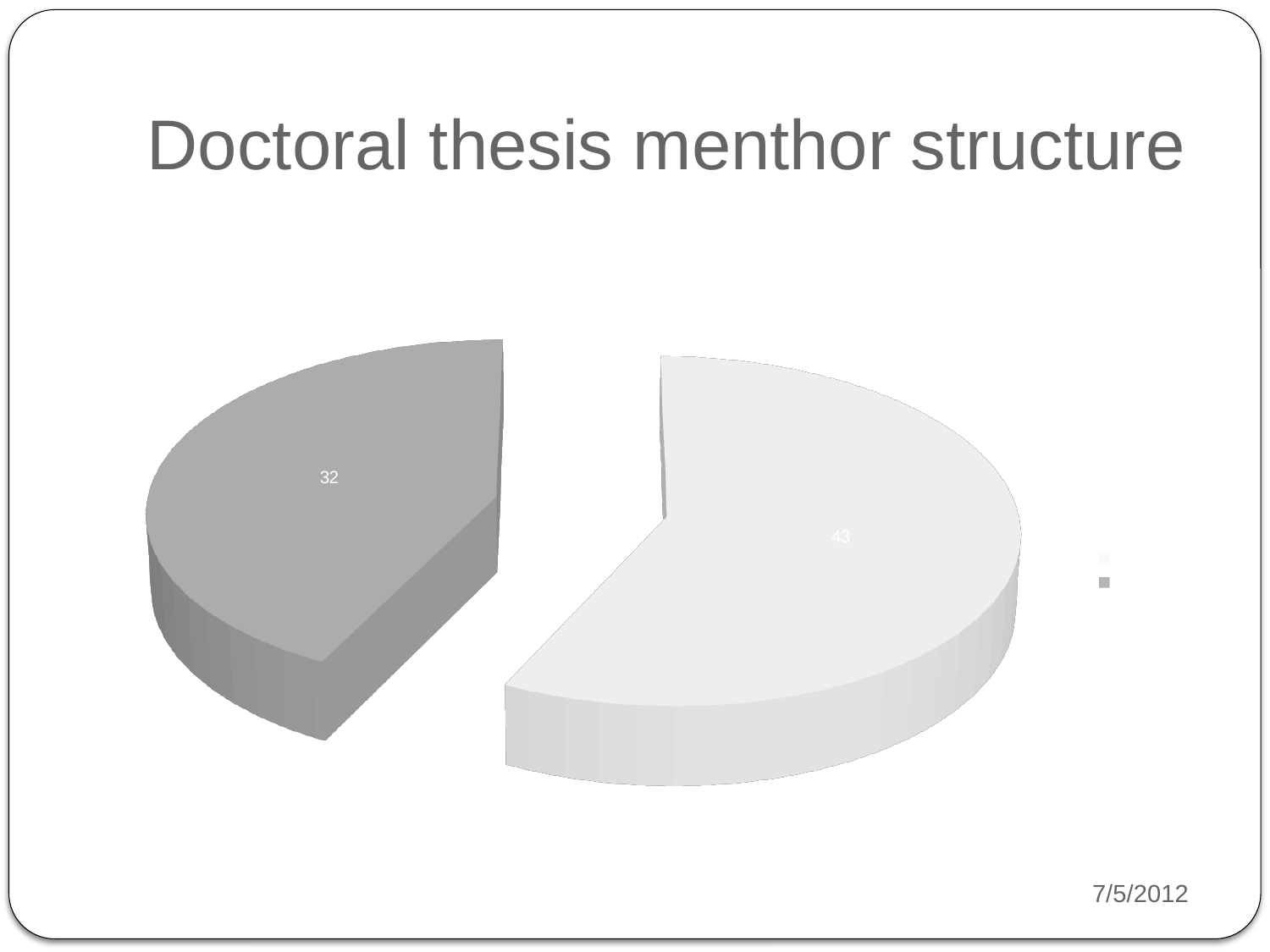

# Doctoral thesis menthor structure

[unsupported chart]

7/5/2012